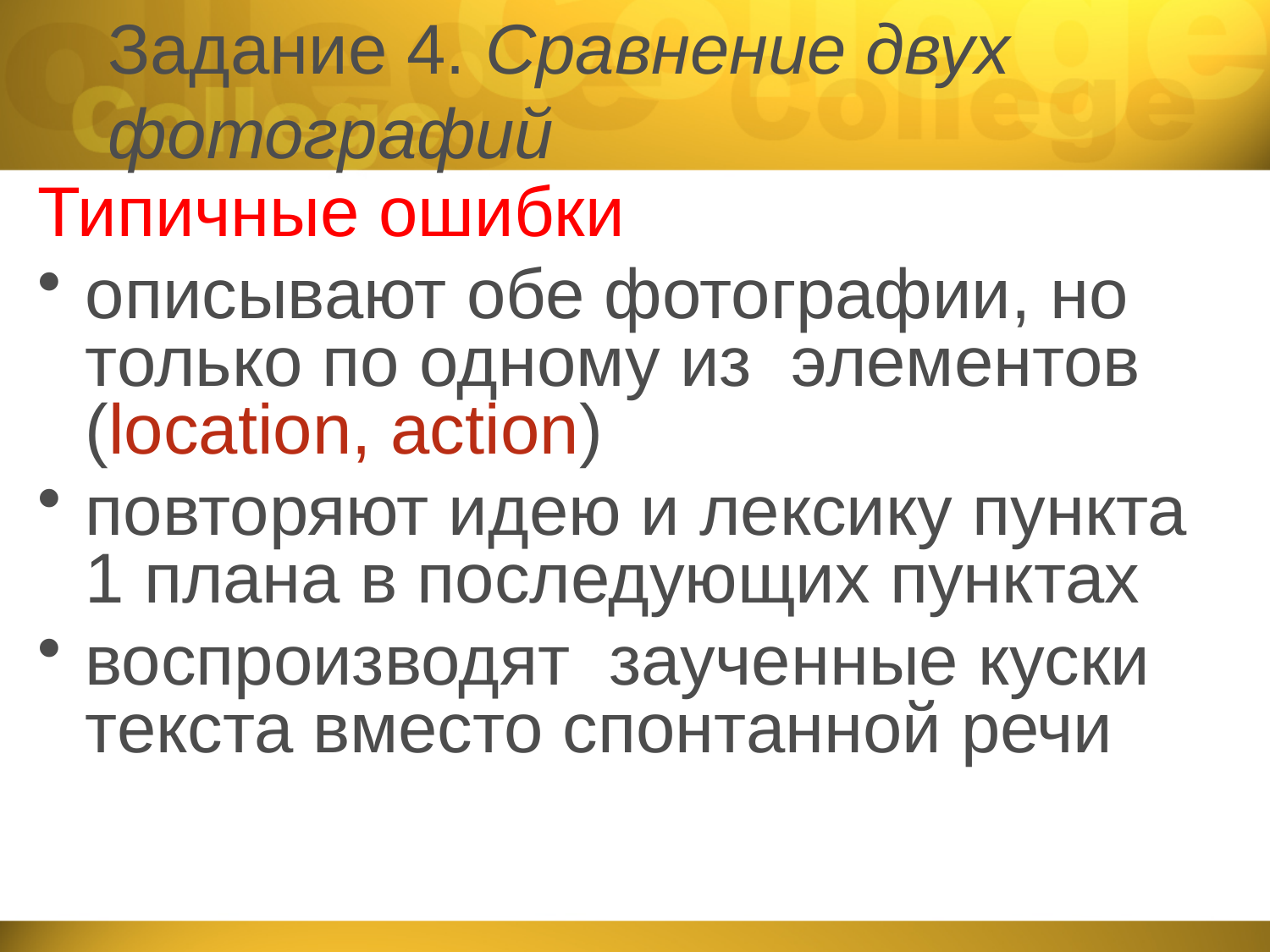

# Задание 4. Сравнение двух фотографий
Типичные ошибки
описывают обе фотографии, но только по одному из  элементов (location, action)
повторяют идею и лексику пункта 1 плана в последующих пунктах
воспроизводят  заученные куски текста вместо спонтанной речи